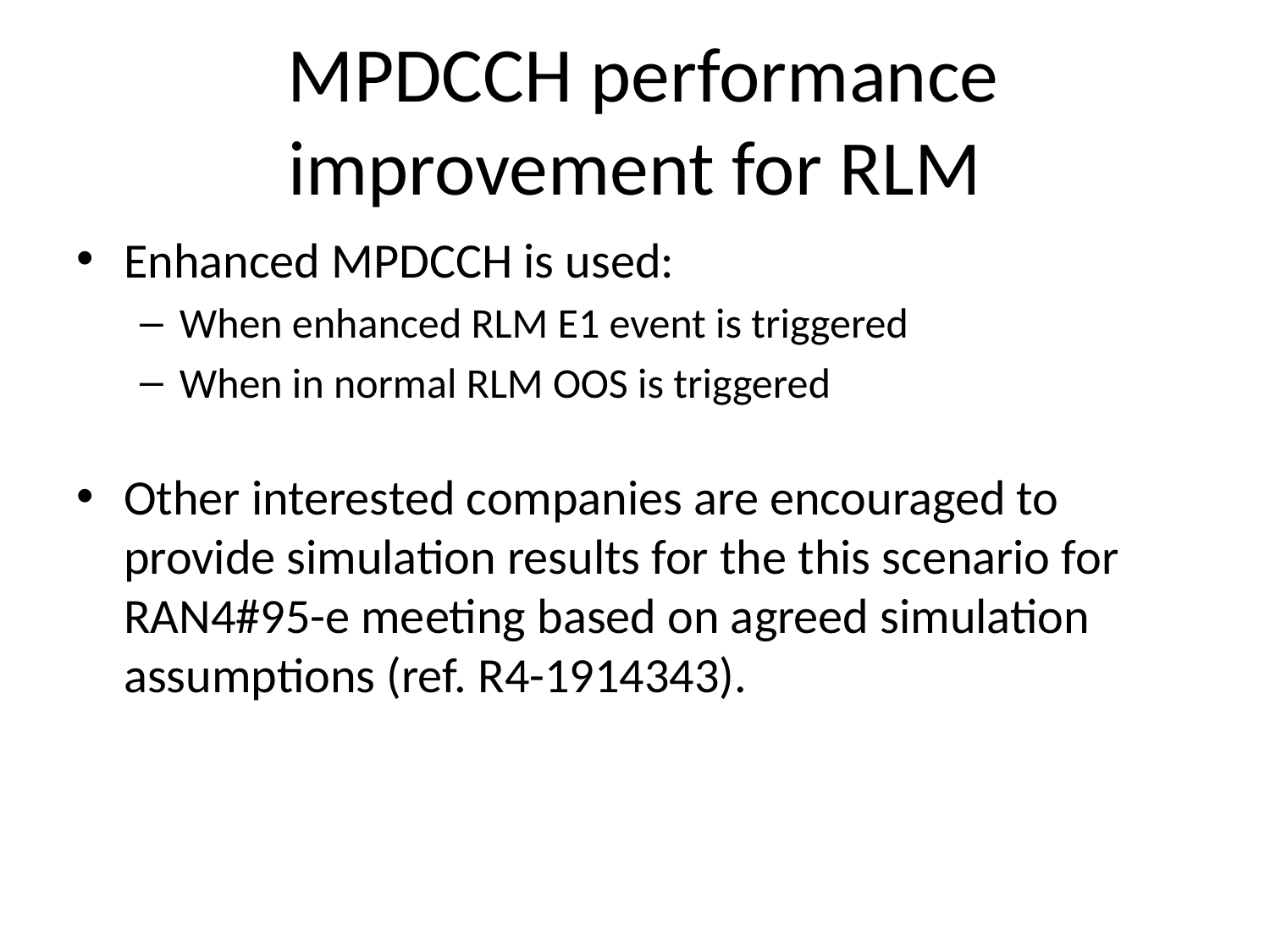

# MPDCCH performance improvement for RLM
Enhanced MPDCCH is used:
When enhanced RLM E1 event is triggered
When in normal RLM OOS is triggered

Other interested companies are encouraged to provide simulation results for the this scenario for RAN4#95-e meeting based on agreed simulation assumptions (ref. R4-1914343).